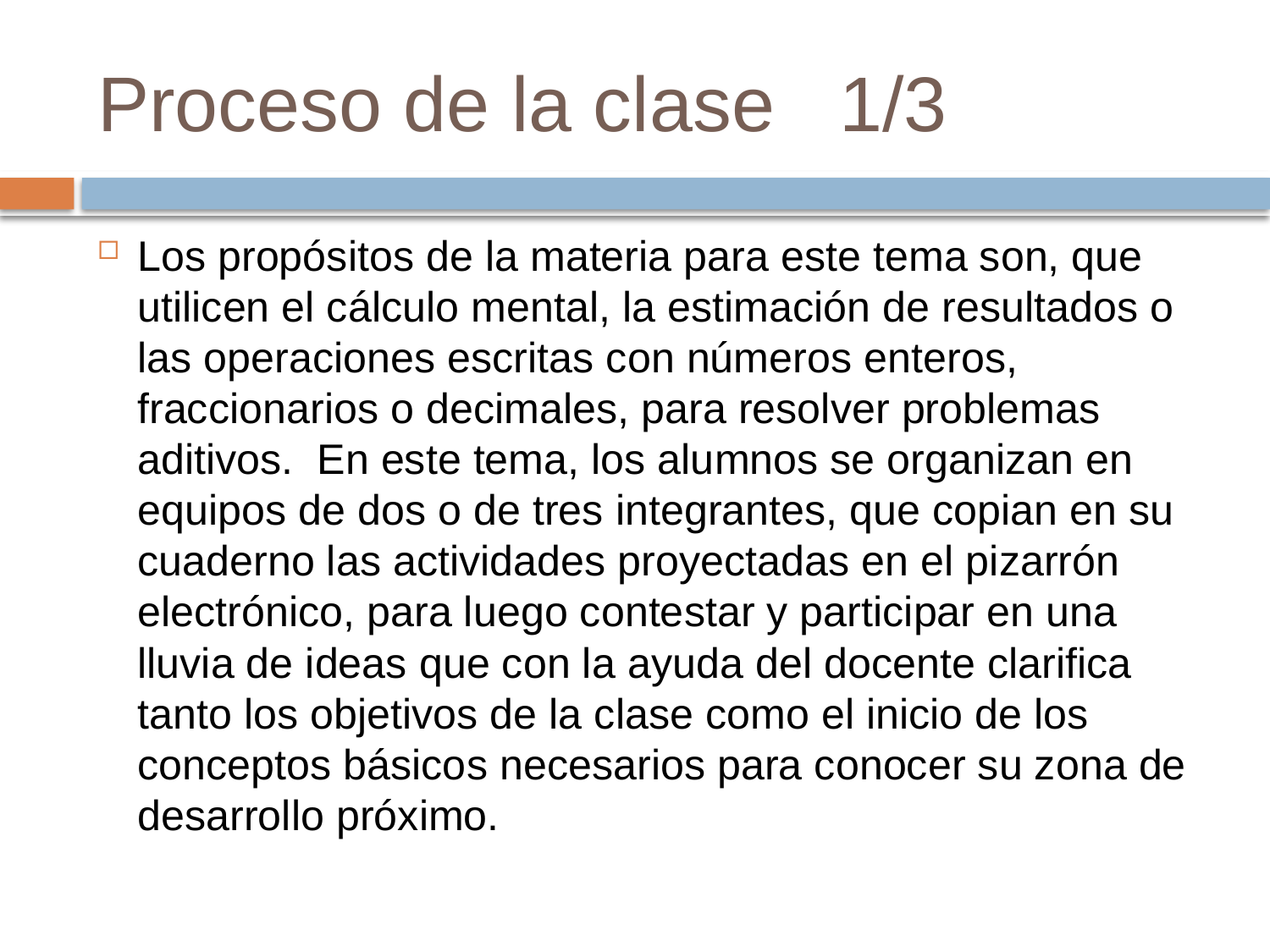

# Proceso de la clase   1/3
Los propósitos de la materia para este tema son, que utilicen el cálculo mental, la estimación de resultados o las operaciones escritas con números enteros, fraccionarios o decimales, para resolver problemas aditivos.  En este tema, los alumnos se organizan en equipos de dos o de tres integrantes, que copian en su cuaderno las actividades proyectadas en el pizarrón electrónico, para luego contestar y participar en una lluvia de ideas que con la ayuda del docente clarifica tanto los objetivos de la clase como el inicio de los conceptos básicos necesarios para conocer su zona de desarrollo próximo.